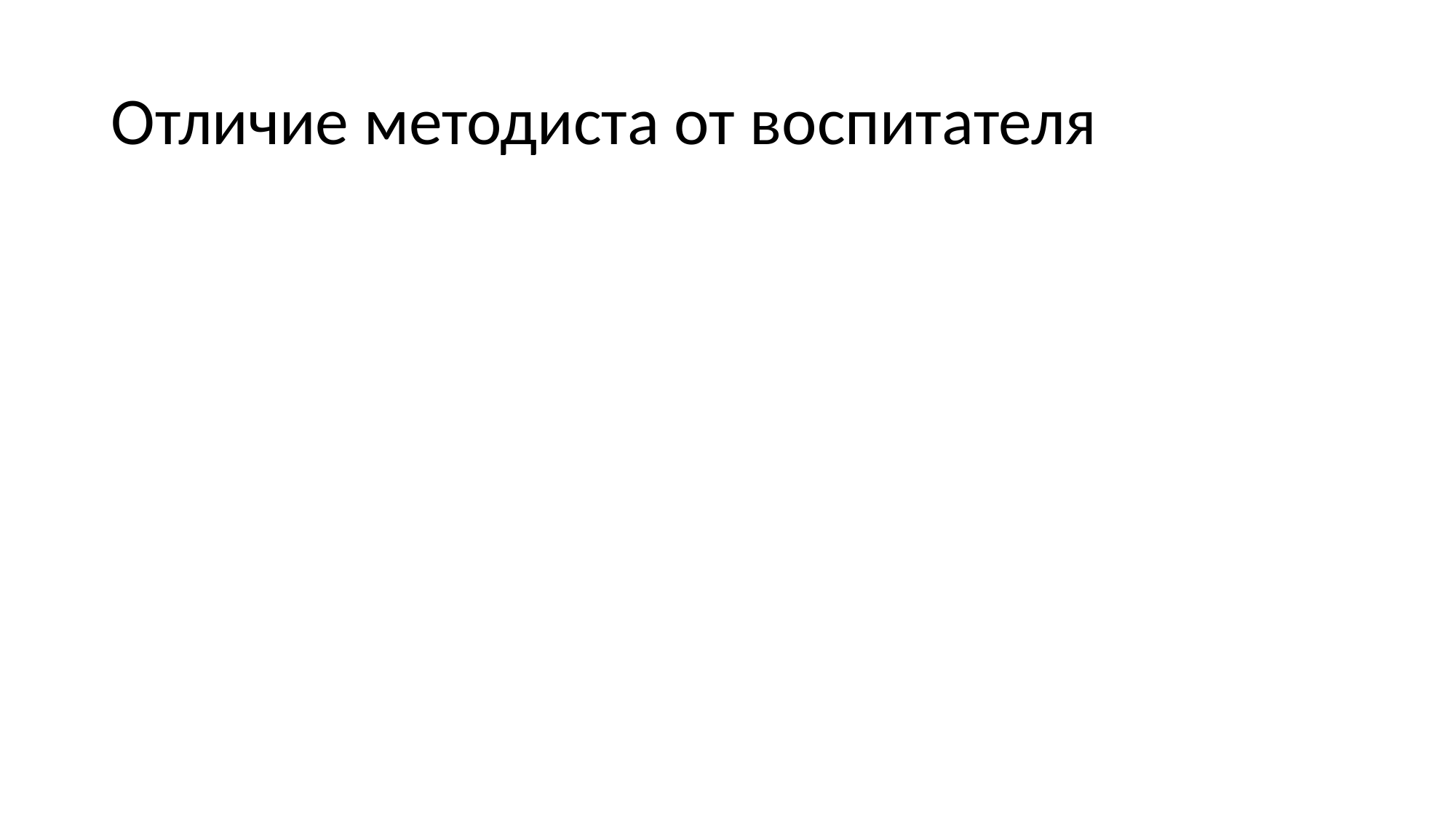

# Отличие методиста от воспитателя
1/Он может помочь